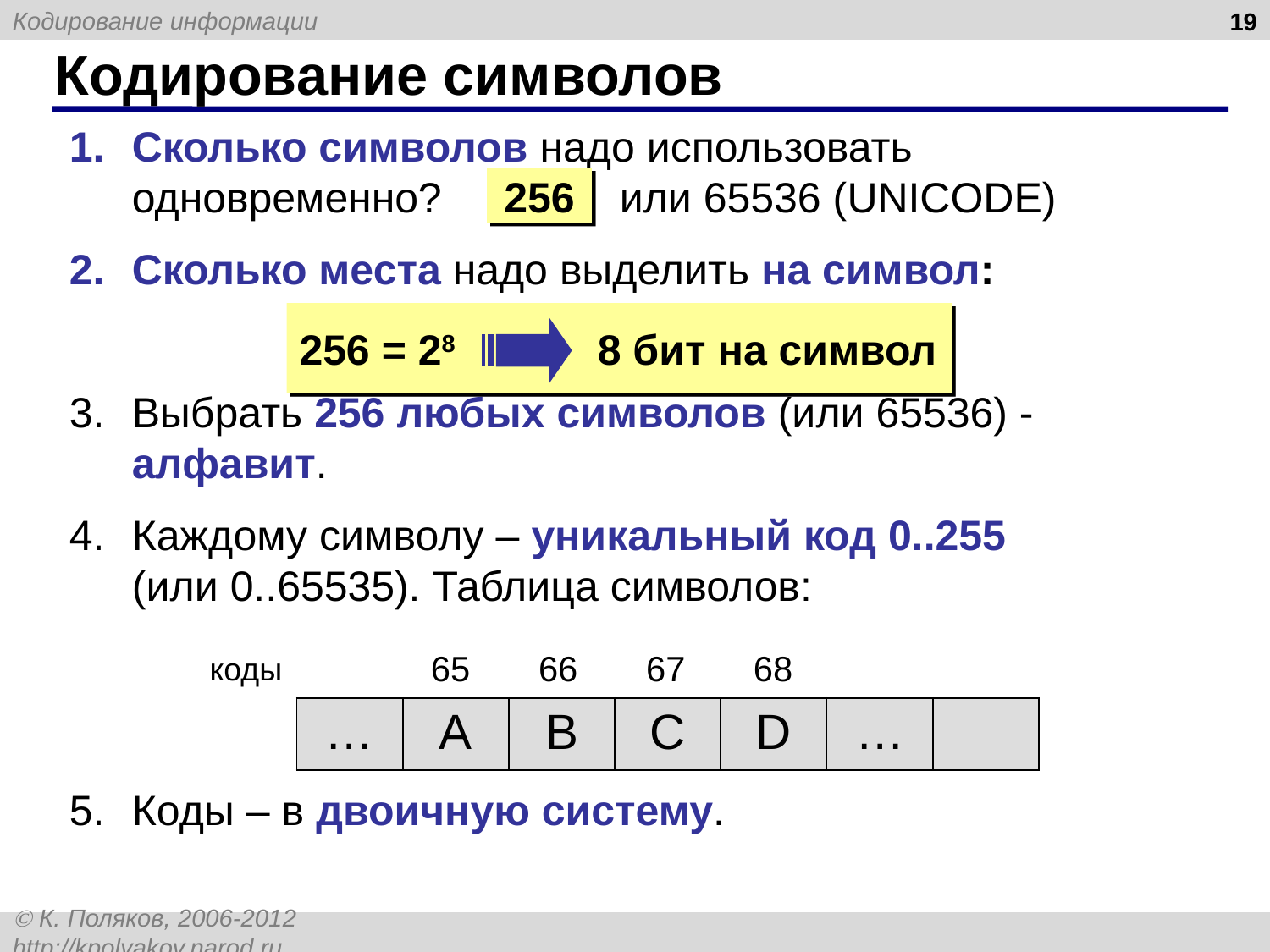

19
# Кодирование символов
Сколько символов надо использовать одновременно?               или 65536 (UNICODE)
Сколько места надо выделить на символ:

Выбрать 256 любых символов (или 65536) - алфавит.
Каждому символу – уникальный код 0..255
(или 0..65535). Таблица символов:
Коды – в двоичную систему.
256
256 = 28            8 бит на символ

коды
| 65 | 66 | 67 | 68 |
| --- | --- | --- | --- |
| … | A | B | C | D | … |  |
| --- | --- | --- | --- | --- | --- | --- |